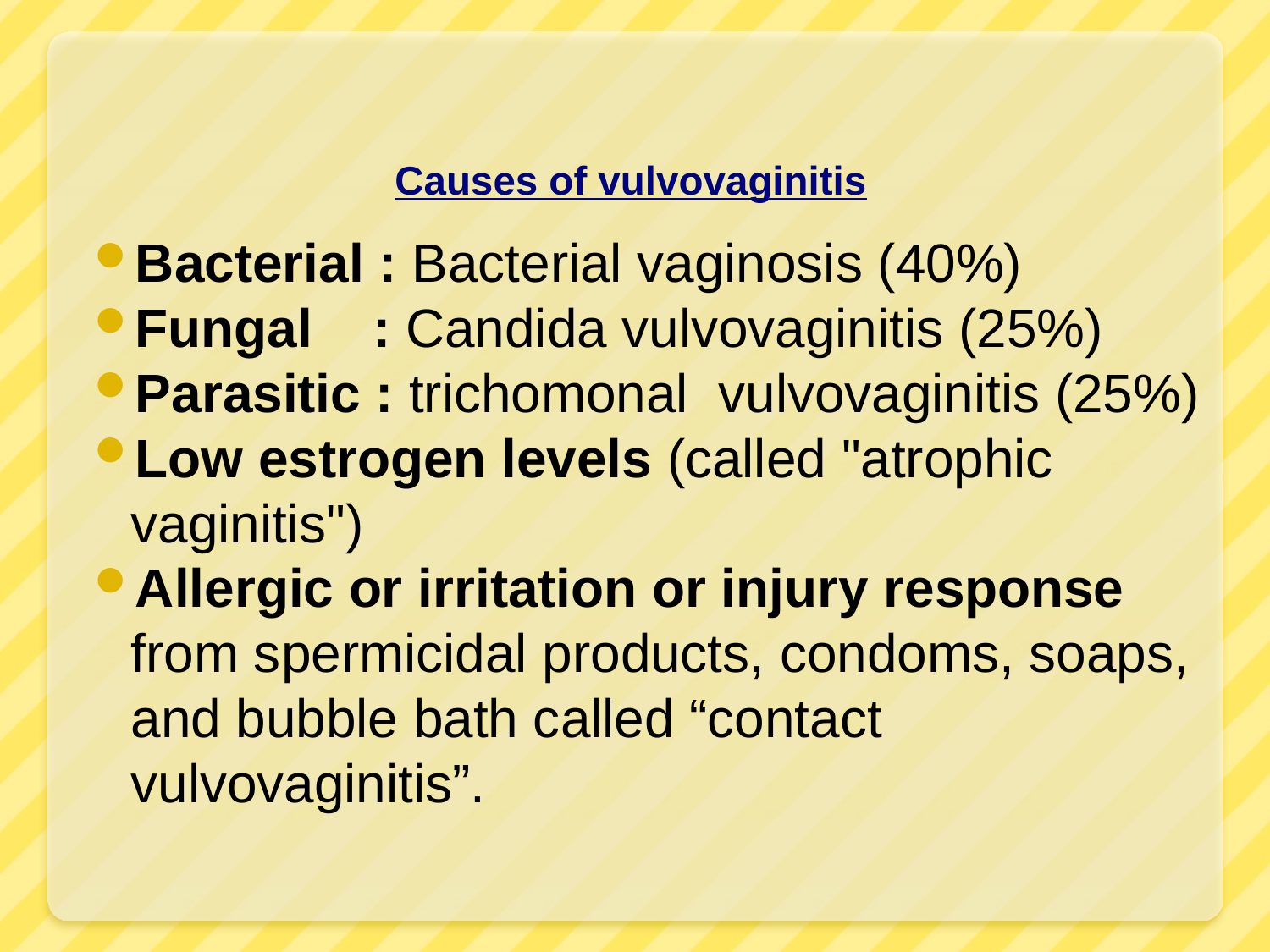

# Causes of vulvovaginitis
Bacterial : Bacterial vaginosis (40%)
Fungal    : Candida vulvovaginitis (25%)
Parasitic : trichomonal  vulvovaginitis (25%)
Low estrogen levels (called "atrophic vaginitis")
Allergic or irritation or injury response from spermicidal products, condoms, soaps, and bubble bath called “contact vulvovaginitis”.